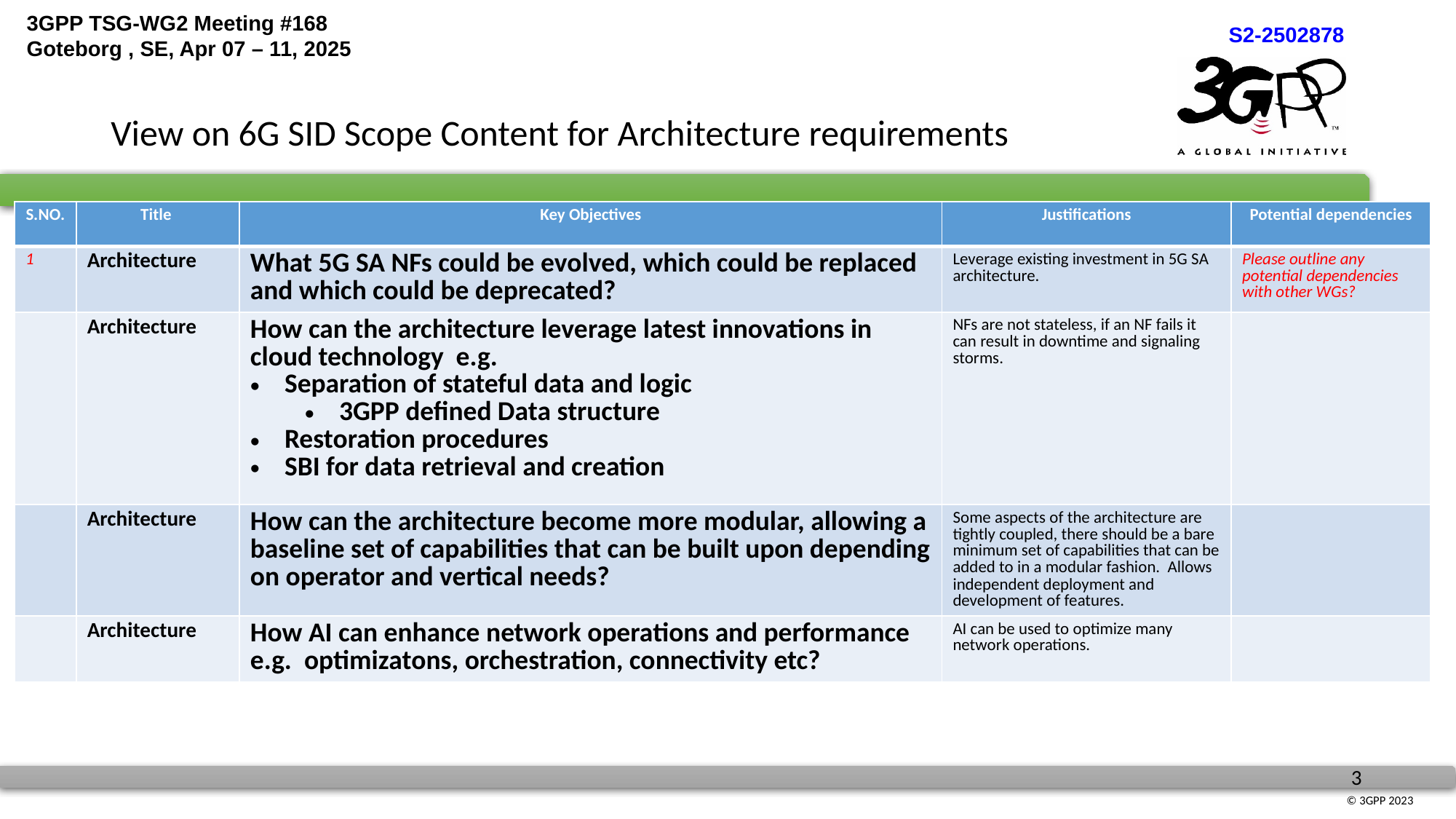

# View on 6G SID Scope Content for Architecture requirements
| S.NO. | Title | Key Objectives | Justifications | Potential dependencies |
| --- | --- | --- | --- | --- |
| 1 | Architecture | What 5G SA NFs could be evolved, which could be replaced and which could be deprecated? | Leverage existing investment in 5G SA architecture. | Please outline any potential dependencies with other WGs? |
|  | Architecture | How can the architecture leverage latest innovations in cloud technology e.g. Separation of stateful data and logic 3GPP defined Data structure Restoration procedures  SBI for data retrieval and creation | NFs are not stateless, if an NF fails it can result in downtime and signaling storms. |  |
|  | Architecture | How can the architecture become more modular, allowing a baseline set of capabilities that can be built upon depending on operator and vertical needs? | Some aspects of the architecture are tightly coupled, there should be a bare minimum set of capabilities that can be added to in a modular fashion. Allows independent deployment and development of features. |  |
|  | Architecture | How AI can enhance network operations and performance e.g. optimizatons, orchestration, connectivity etc? | AI can be used to optimize many network operations. |  |